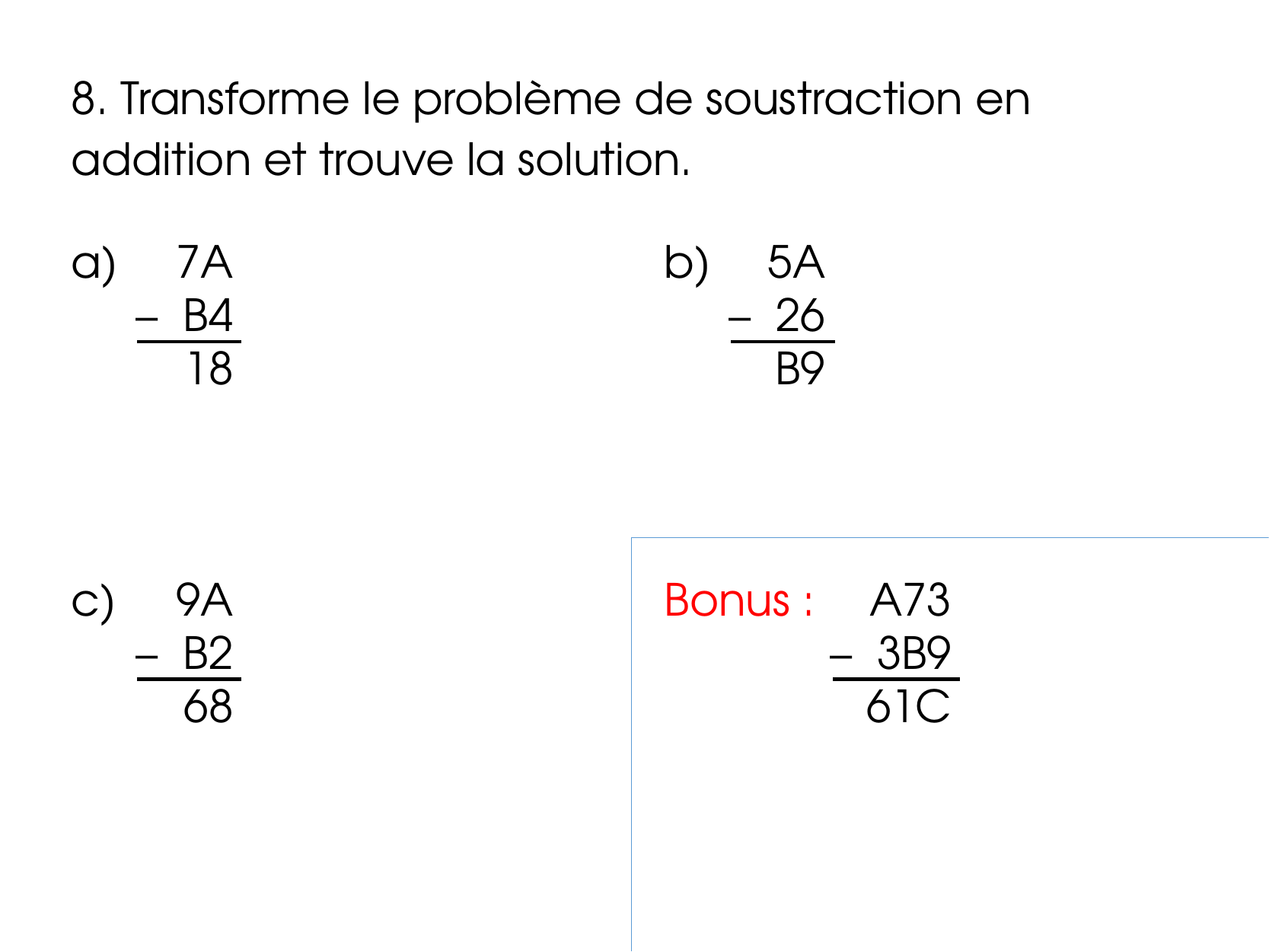

8. Transforme le problème de soustraction en addition et trouve la solution.
a)
7A
–  B4
18
b)
5A
–  26
B9
c)
9A
–  B2
68
Bonus :
A73
–  3B9
61C